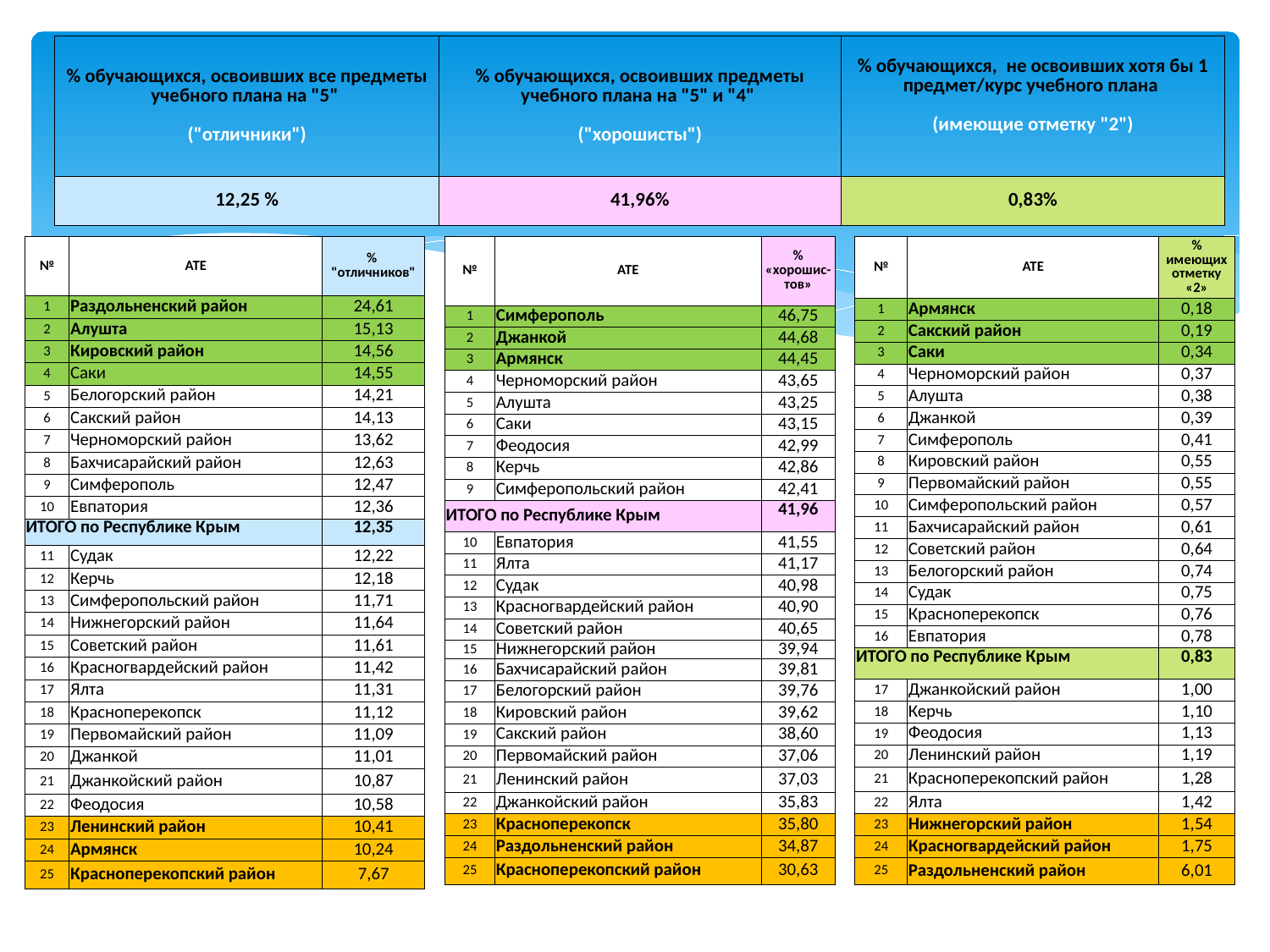

| % обучающихся, освоивших все предметы учебного плана на "5" ("отличники") | % обучающихся, освоивших предметы учебного плана на "5" и "4" ("хорошисты") | % обучающихся, не освоивших хотя бы 1 предмет/курс учебного плана (имеющие отметку "2") |
| --- | --- | --- |
| 12,25 % | 41,96% | 0,83% |
| № | АТЕ | % "отличников" |
| --- | --- | --- |
| 1 | Раздольненский район | 24,61 |
| 2 | Алушта | 15,13 |
| 3 | Кировский район | 14,56 |
| 4 | Саки | 14,55 |
| 5 | Белогорский район | 14,21 |
| 6 | Сакский район | 14,13 |
| 7 | Черноморский район | 13,62 |
| 8 | Бахчисарайский район | 12,63 |
| 9 | Симферополь | 12,47 |
| 10 | Евпатория | 12,36 |
| ИТОГО по Республике Крым |  | 12,35 |
| 11 | Судак | 12,22 |
| 12 | Керчь | 12,18 |
| 13 | Симферопольский район | 11,71 |
| 14 | Нижнегорский район | 11,64 |
| 15 | Советский район | 11,61 |
| 16 | Красногвардейский район | 11,42 |
| 17 | Ялта | 11,31 |
| 18 | Красноперекопск | 11,12 |
| 19 | Первомайский район | 11,09 |
| 20 | Джанкой | 11,01 |
| 21 | Джанкойский район | 10,87 |
| 22 | Феодосия | 10,58 |
| 23 | Ленинский район | 10,41 |
| 24 | Армянск | 10,24 |
| 25 | Красноперекопский район | 7,67 |
| № | АТЕ | % «хорошис-тов» |
| --- | --- | --- |
| 1 | Симферополь | 46,75 |
| 2 | Джанкой | 44,68 |
| 3 | Армянск | 44,45 |
| 4 | Черноморский район | 43,65 |
| 5 | Алушта | 43,25 |
| 6 | Саки | 43,15 |
| 7 | Феодосия | 42,99 |
| 8 | Керчь | 42,86 |
| 9 | Симферопольский район | 42,41 |
| ИТОГО по Республике Крым |  | 41,96 |
| 10 | Евпатория | 41,55 |
| 11 | Ялта | 41,17 |
| 12 | Судак | 40,98 |
| 13 | Красногвардейский район | 40,90 |
| 14 | Советский район | 40,65 |
| 15 | Нижнегорский район | 39,94 |
| 16 | Бахчисарайский район | 39,81 |
| 17 | Белогорский район | 39,76 |
| 18 | Кировский район | 39,62 |
| 19 | Сакский район | 38,60 |
| 20 | Первомайский район | 37,06 |
| 21 | Ленинский район | 37,03 |
| 22 | Джанкойский район | 35,83 |
| 23 | Красноперекопск | 35,80 |
| 24 | Раздольненский район | 34,87 |
| 25 | Красноперекопский район | 30,63 |
| № | АТЕ | % имеющих отметку «2» |
| --- | --- | --- |
| 1 | Армянск | 0,18 |
| 2 | Сакский район | 0,19 |
| 3 | Саки | 0,34 |
| 4 | Черноморский район | 0,37 |
| 5 | Алушта | 0,38 |
| 6 | Джанкой | 0,39 |
| 7 | Симферополь | 0,41 |
| 8 | Кировский район | 0,55 |
| 9 | Первомайский район | 0,55 |
| 10 | Симферопольский район | 0,57 |
| 11 | Бахчисарайский район | 0,61 |
| 12 | Советский район | 0,64 |
| 13 | Белогорский район | 0,74 |
| 14 | Судак | 0,75 |
| 15 | Красноперекопск | 0,76 |
| 16 | Евпатория | 0,78 |
| ИТОГО по Республике Крым |  | 0,83 |
| 17 | Джанкойский район | 1,00 |
| 18 | Керчь | 1,10 |
| 19 | Феодосия | 1,13 |
| 20 | Ленинский район | 1,19 |
| 21 | Красноперекопский район | 1,28 |
| 22 | Ялта | 1,42 |
| 23 | Нижнегорский район | 1,54 |
| 24 | Красногвардейский район | 1,75 |
| 25 | Раздольненский район | 6,01 |